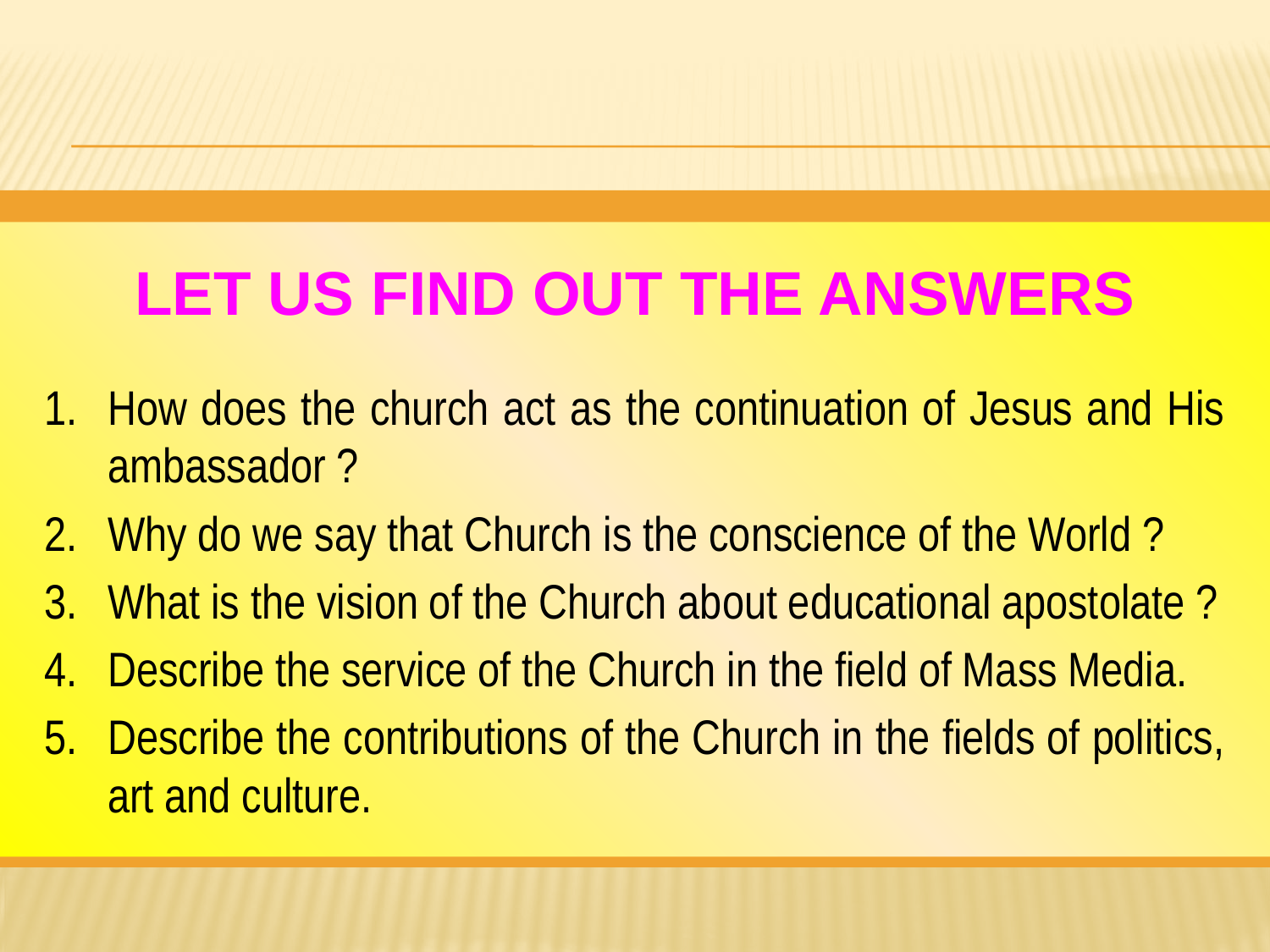

# Let us find out the answers
1.	How does the church act as the continuation of Jesus and His ambassador ?
2.	Why do we say that Church is the conscience of the World ?
3.	What is the vision of the Church about educational apostolate ?
4.	Describe the service of the Church in the field of Mass Media.
5.	Describe the contributions of the Church in the fields of politics, art and culture.